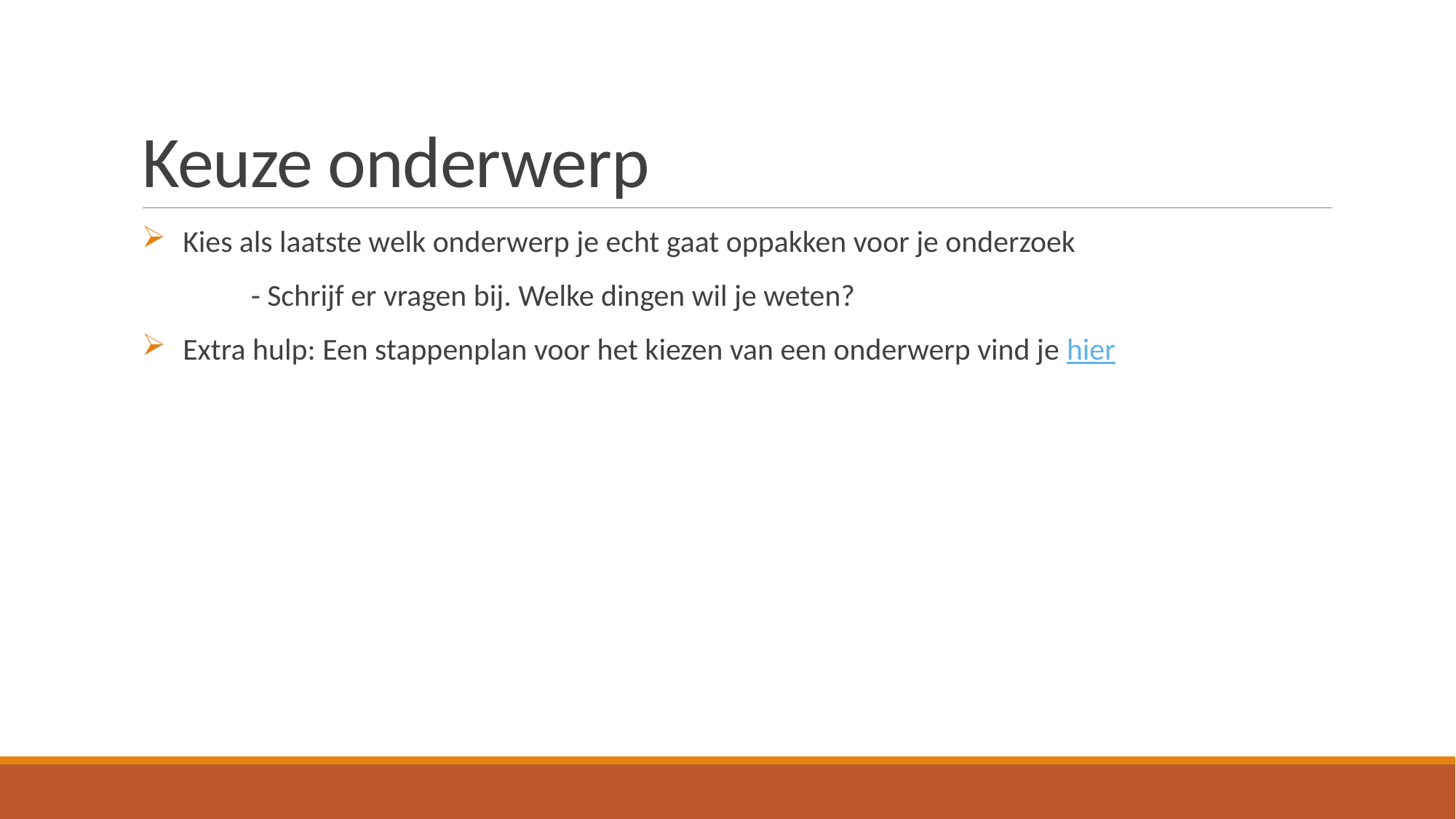

# Keuze onderwerp
Kies als laatste welk onderwerp je echt gaat oppakken voor je onderzoek
	- Schrijf er vragen bij. Welke dingen wil je weten?
Extra hulp: Een stappenplan voor het kiezen van een onderwerp vind je hier